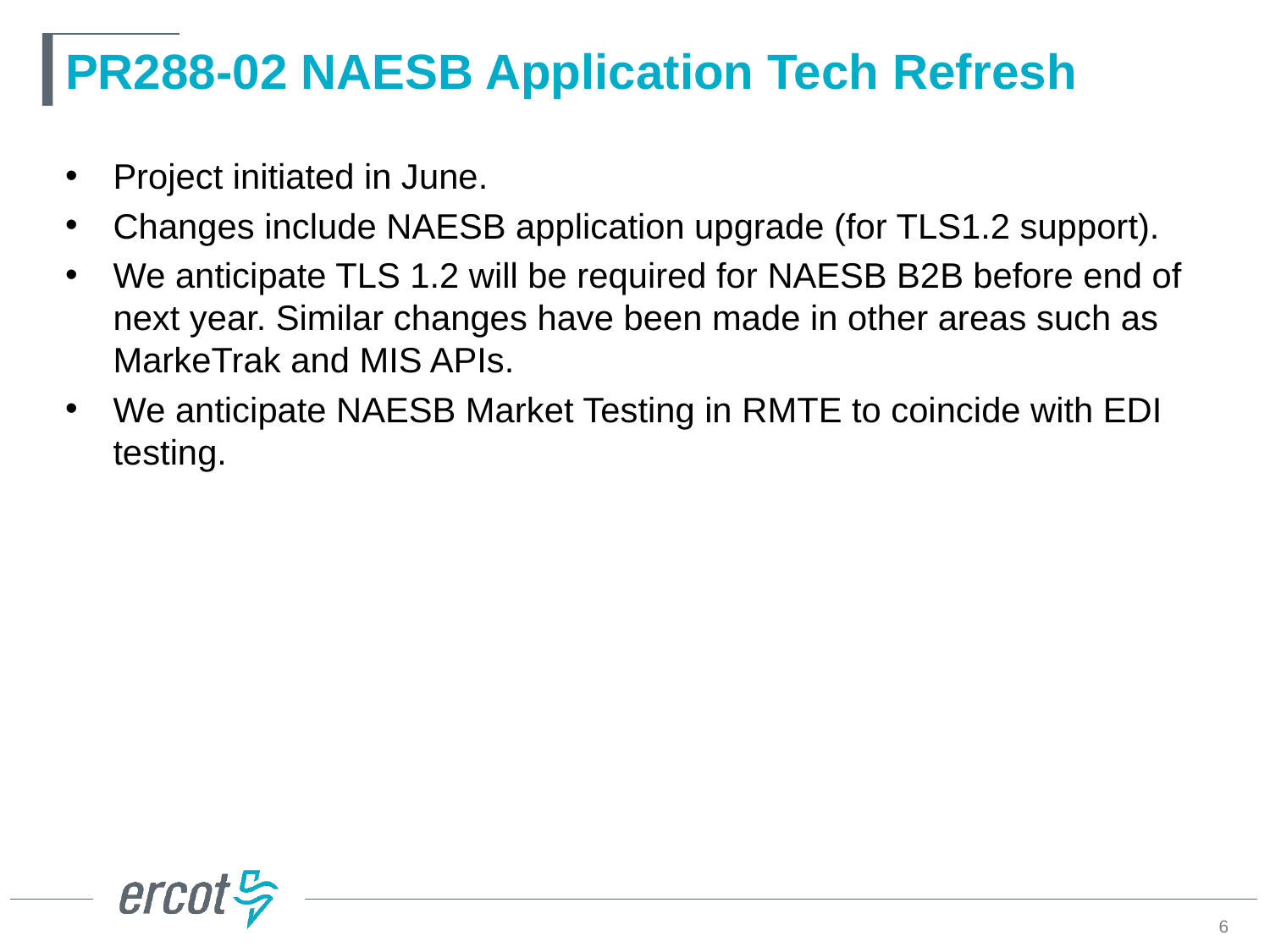

# PR288-02 NAESB Application Tech Refresh
Project initiated in June.
Changes include NAESB application upgrade (for TLS1.2 support).
We anticipate TLS 1.2 will be required for NAESB B2B before end of next year. Similar changes have been made in other areas such as MarkeTrak and MIS APIs.
We anticipate NAESB Market Testing in RMTE to coincide with EDI testing.